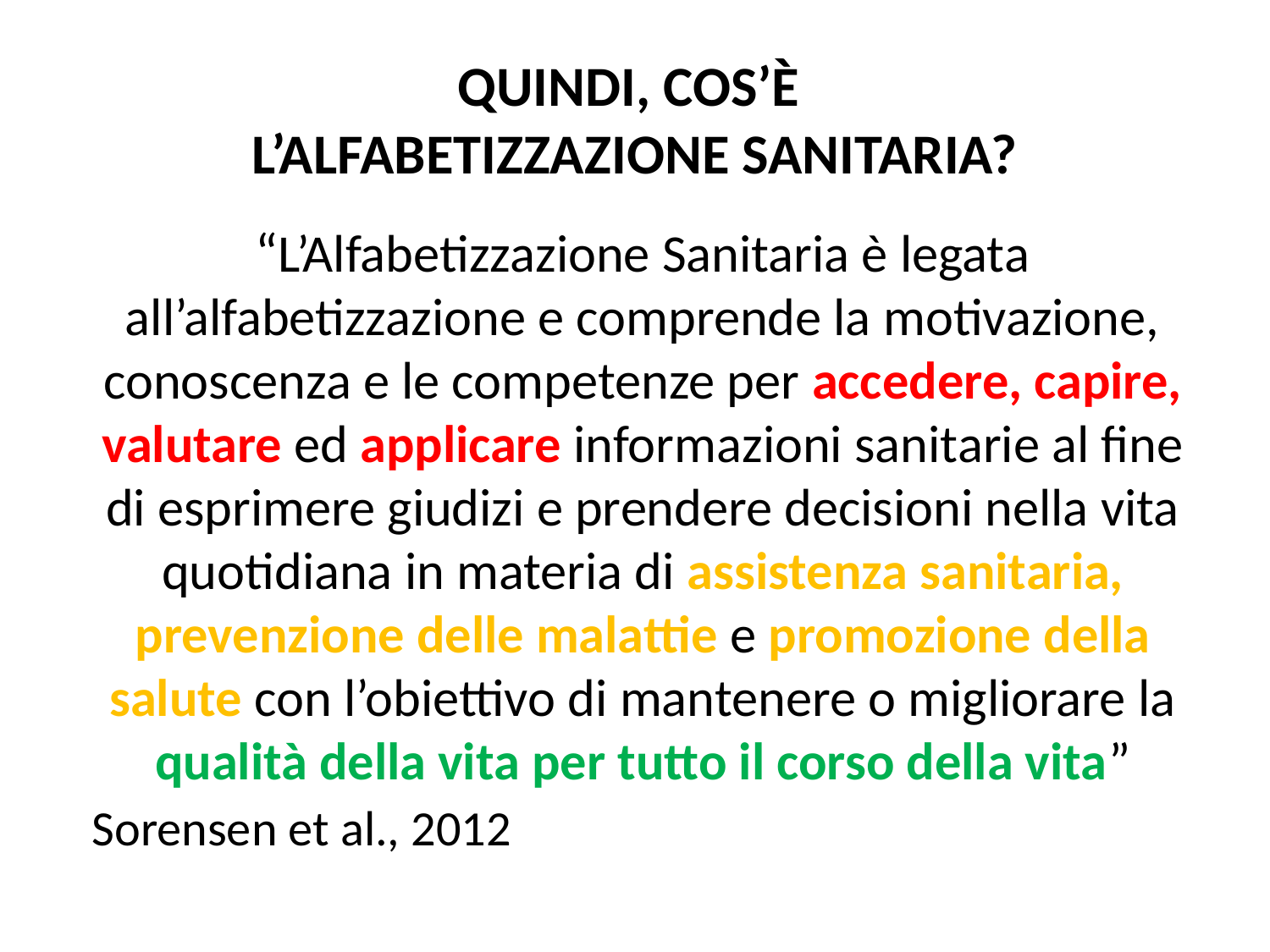

# QUINDI, COS’È L’ALFABETIZZAZIONE SANITARIA?
“L’Alfabetizzazione Sanitaria è legata all’alfabetizzazione e comprende la motivazione, conoscenza e le competenze per accedere, capire, valutare ed applicare informazioni sanitarie al fine di esprimere giudizi e prendere decisioni nella vita quotidiana in materia di assistenza sanitaria, prevenzione delle malattie e promozione della salute con l’obiettivo di mantenere o migliorare la qualità della vita per tutto il corso della vita”
Sorensen et al., 2012